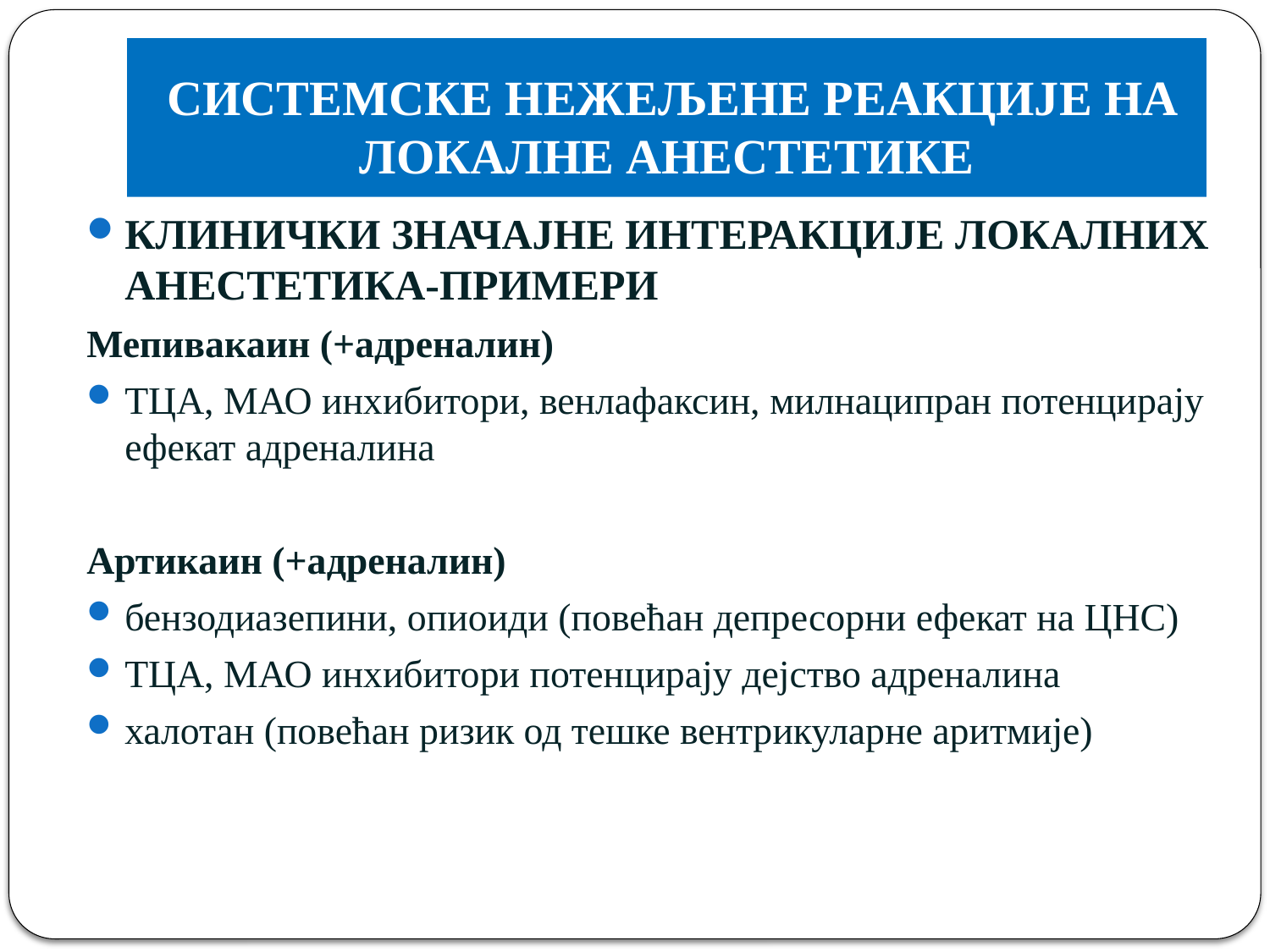

# СИСТЕМСКЕ НЕЖЕЉЕНЕ РЕАКЦИЈЕ НА ЛОКАЛНЕ АНЕСТЕТИКЕ
КЛИНИЧКИ ЗНАЧАЈНЕ ИНТЕРАКЦИЈЕ ЛОКАЛНИХ АНЕСТЕТИКА-ПРИМЕРИ
Мепивакаин (+адреналин)
ТЦА, МАО инхибитори, венлафаксин, милнаципран потенцирају ефекат адреналина

Артикаин (+адреналин)
бензодиазепини, опиоиди (повећан депресорни ефекат на ЦНС)
ТЦА, МАО инхибитори потенцирају дејство адреналина
халотан (повећан ризик од тешке вентрикуларне аритмије)